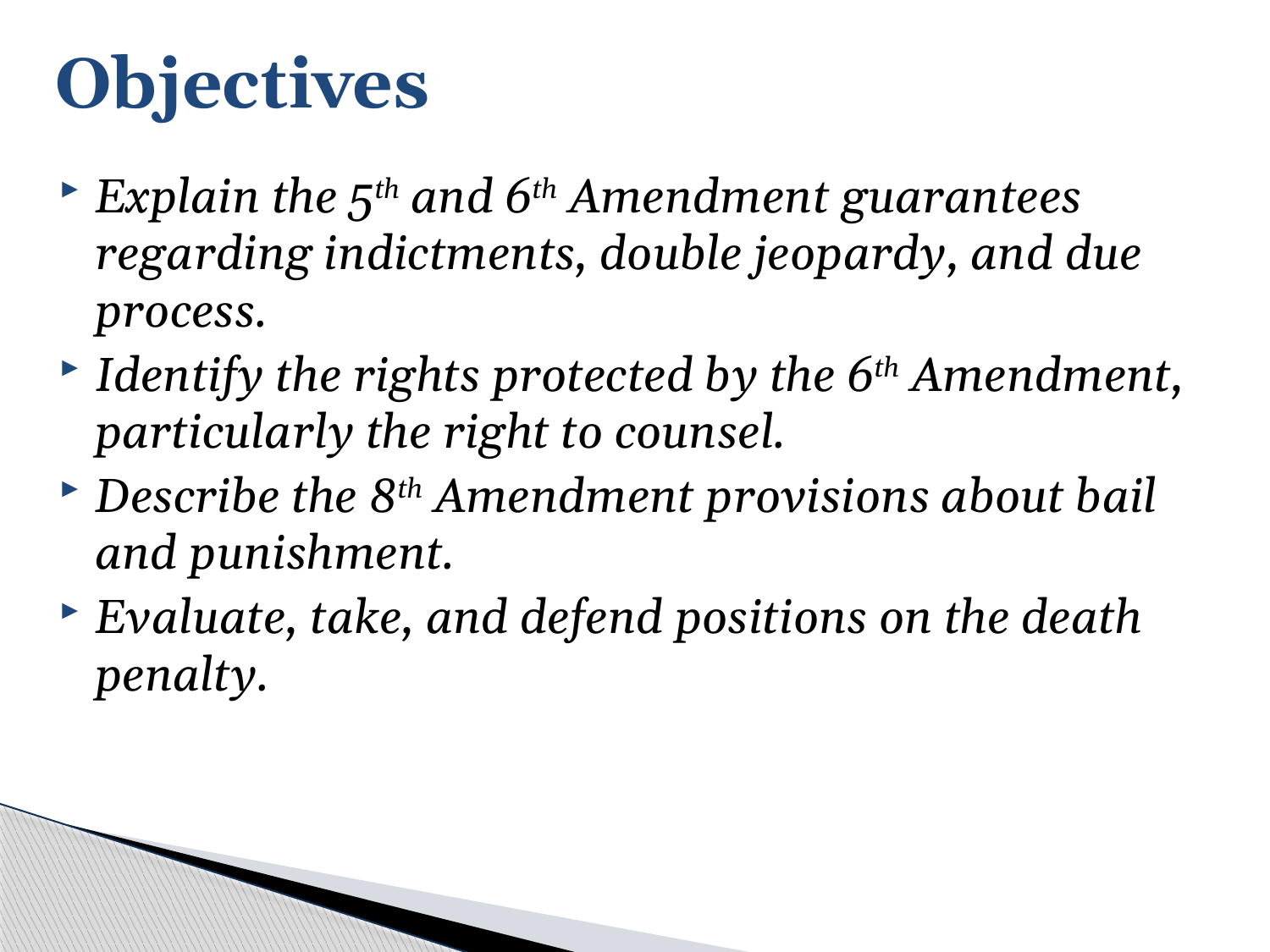

# Objectives
Explain the 5th and 6th Amendment guarantees regarding indictments, double jeopardy, and due process.
Identify the rights protected by the 6th Amendment, particularly the right to counsel.
Describe the 8th Amendment provisions about bail and punishment.
Evaluate, take, and defend positions on the death penalty.